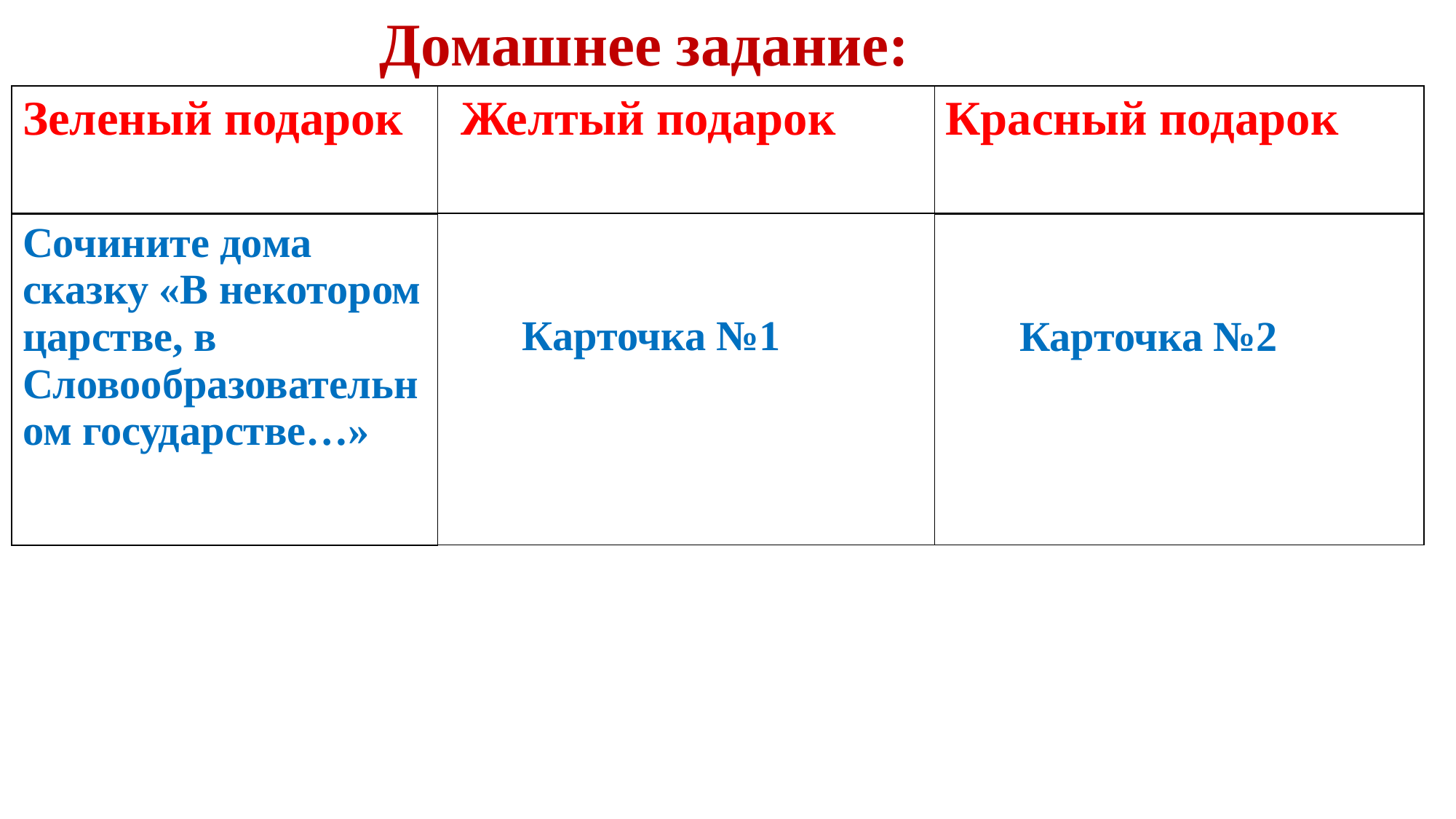

Домашнее задание:

| Зеленый подарок | Желтый подарок | Красный подарок |
| --- | --- | --- |
| Карточка №1 |
| --- |
| Сочините дома сказку «В некотором царстве, в Словообразовательном государстве…» |
| --- |
| Карточка №2 |
| --- |